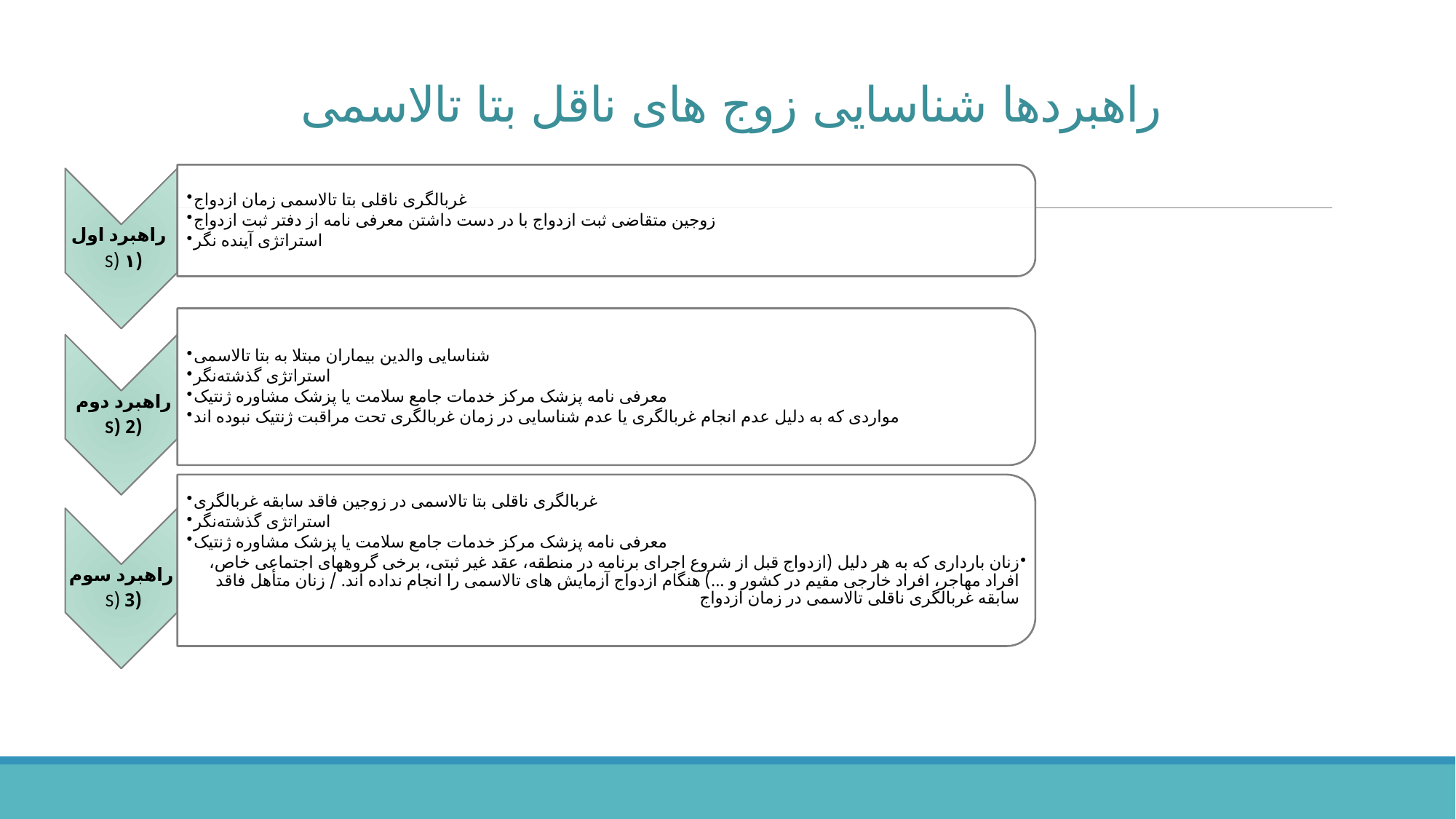

# راهبردها شناسایی‌ زوج های‌ ناقل‌ بتا تالاسمی‌
راهبرد اول
(١ (S
غربالگری‌ ناقلی‌ بتا تالاسمی‌ زمان ازدواج
زوجین‌ متقاضی‌ ثبت‌ ازدواج با در دست‌ داشتن‌ معرفی‌ نامه‌ از دفتر ثبت‌ ازدواج
استراتژی‌ آینده نگر
راهبرد دوم
(2 (S
شناسایی‌ والدین‌ بیماران مبتلا به‌ بتا تالاسمی‌
استراتژی‌ گذشته‌نگر
معرفی‌ نامه‌ پزشک‌ مرکز خدمات جامع‌ سلامت‌ یا پزشک‌ مشاوره ژنتیک‌
مواردی‌ که‌ به‌ دلیل‌ عدم انجام غربالگری‌ یا عدم شناسایی‌ در زمان غربالگری‌ تحت‌ مراقبت‌ ژنتیک‌ نبوده اند
راهبرد سوم
(3 (S
غربالگری‌ ناقلی‌ بتا تالاسمی‌ در زوجین‌ فاقد سابقه‌ غربالگری‌
استراتژی‌ گذشته‌نگر
معرفی‌ نامه‌ پزشک‌ مرکز خدمات جامع‌ سلامت‌ یا پزشک‌ مشاوره ژنتیک‌
زنان بارداری‌ که‌ به‌ هر دلیل‌ (ازدواج قبل‌ از شروع اجرای‌ برنامه‌ در منطقه‌، عقد غیر ثبتی‌، برخی‌ گروههای‌ اجتماعی‌ خاص، افراد مهاجر، افراد خارجی‌ مقیم‌ در کشور و ...) هنگام ازدواج آزمایش‌ های‌ تالاسمی‌ را انجام نداده اند. / زنان متأهل‌ فاقد سابقه‌ غربالگری‌ ناقلی‌ تالاسمی‌ در زمان ازدواج